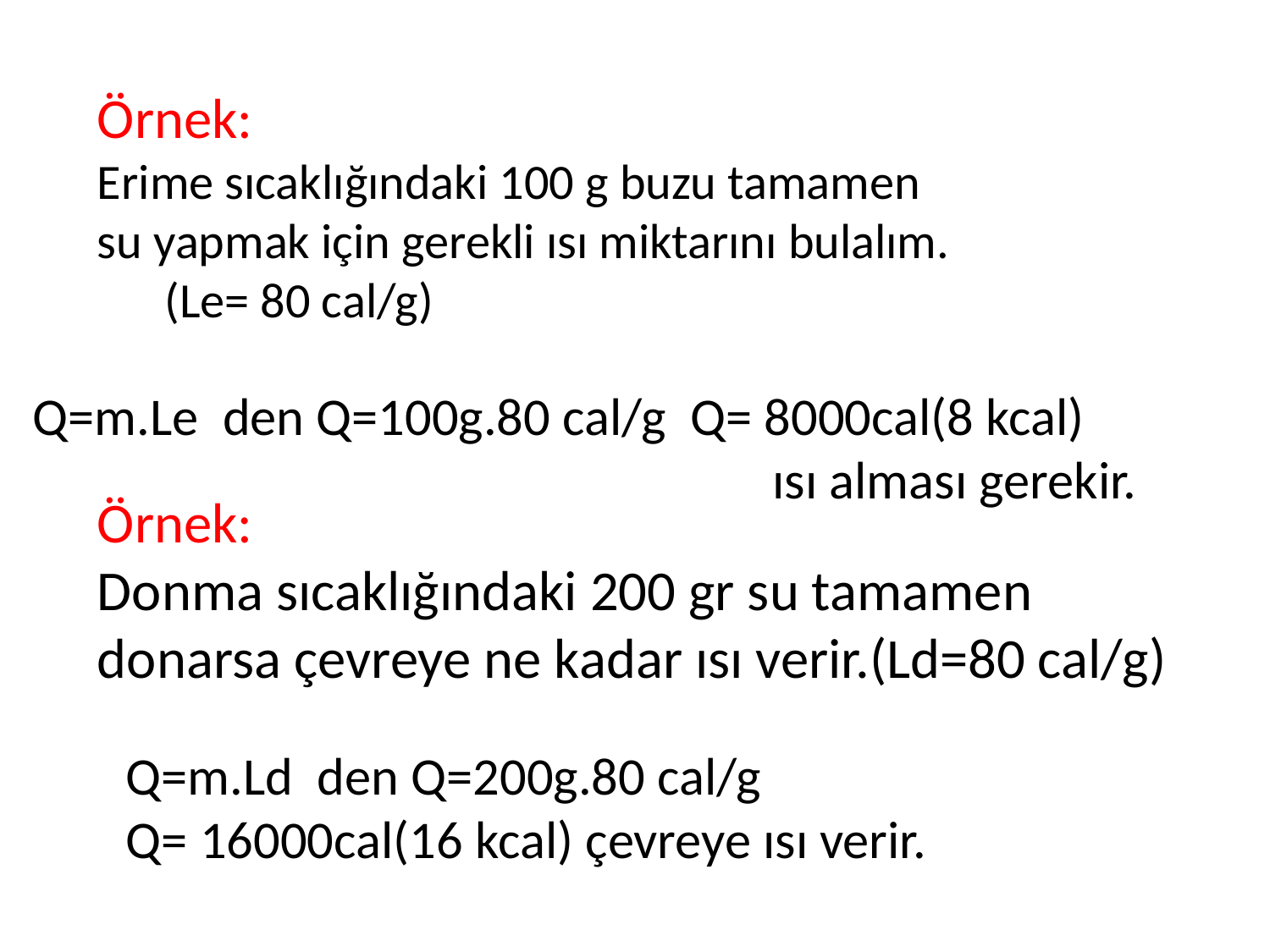

Örnek:
Erime sıcaklığındaki 100 g buzu tamamen su yapmak için gerekli ısı miktarını bulalım.       (Le= 80 cal/g)
Q=m.Le  den Q=100g.80 cal/g  Q= 8000cal(8 kcal)                        	                                                   ısı alması gerekir.
Örnek:
Donma sıcaklığındaki 200 gr su tamamen donarsa çevreye ne kadar ısı verir.(Ld=80 cal/g)
Q=m.Ld  den Q=200g.80 cal/g
Q= 16000cal(16 kcal) çevreye ısı verir.